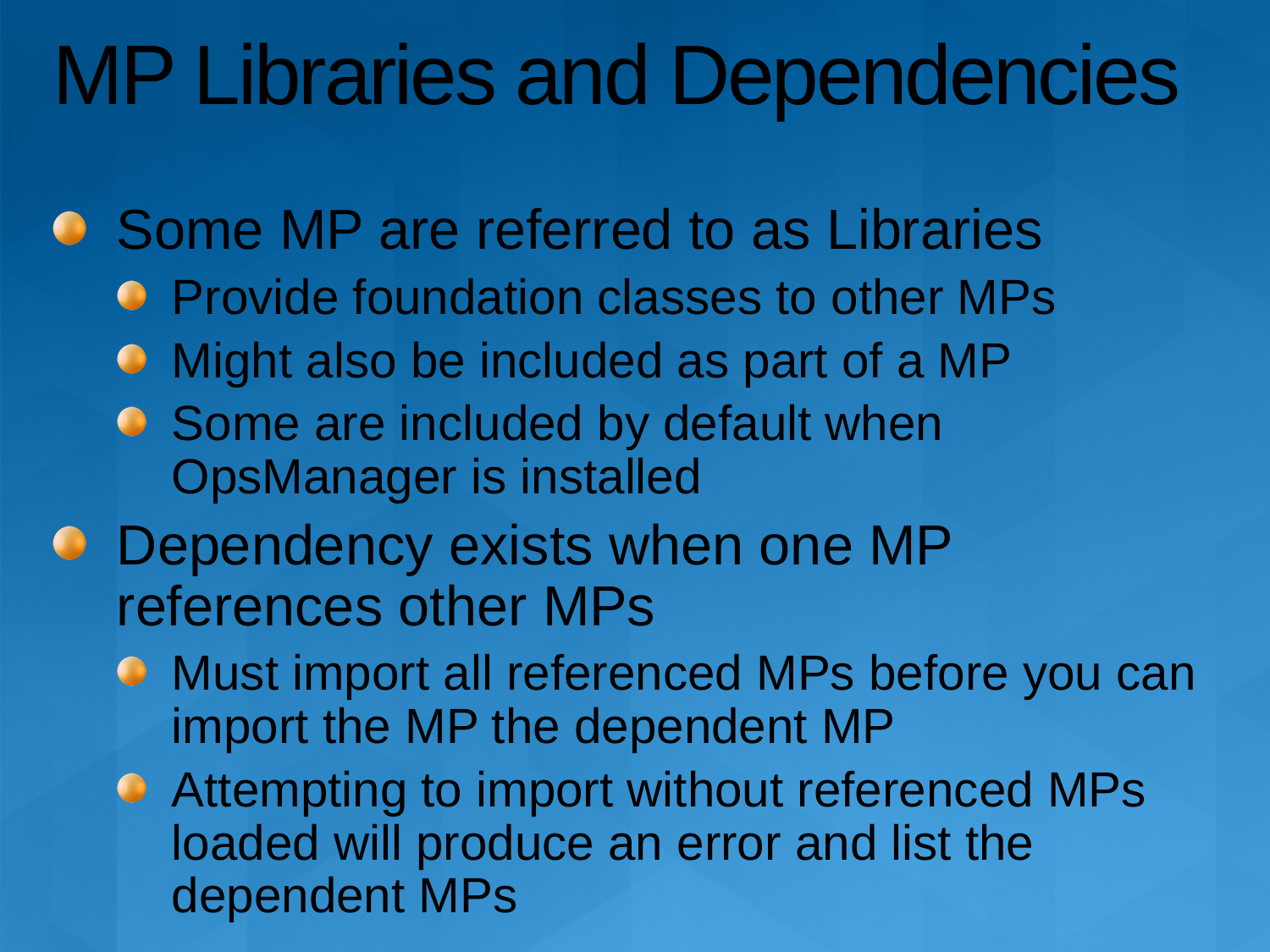

# MP Libraries and Dependencies
Some MP are referred to as Libraries
Provide foundation classes to other MPs
Might also be included as part of a MP
Some are included by default when OpsManager is installed
Dependency exists when one MP references other MPs
Must import all referenced MPs before you can import the MP the dependent MP
Attempting to import without referenced MPs loaded will produce an error and list the dependent MPs